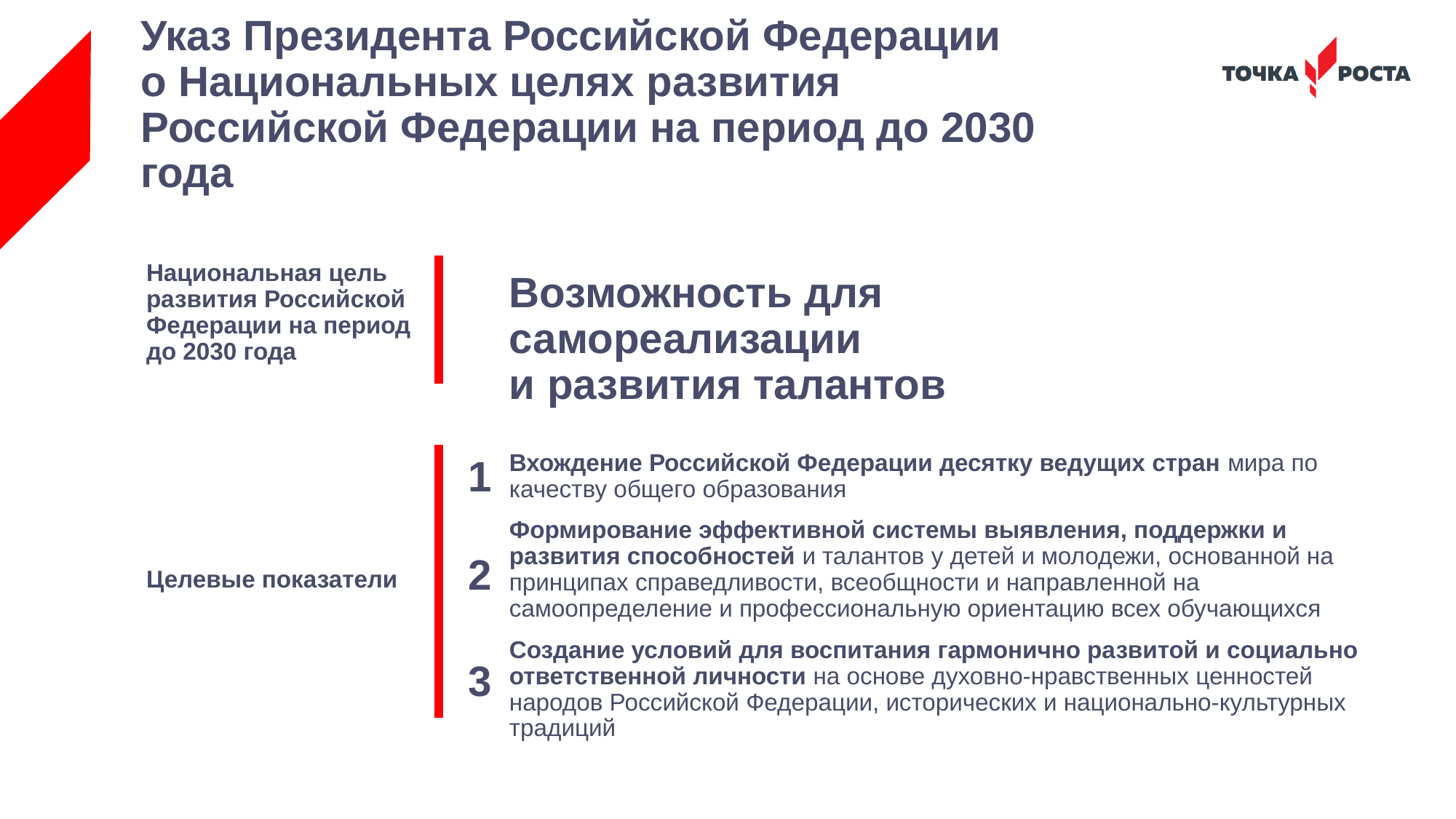

# Указ Президента Российской Федерации о Национальных целях развития Российской Федерации на период до 2030 года
Национальная цель
развития Российской Федерации на период
до 2030 года
Возможность для самореализации
и развития талантов
Вхождение Российской Федерации десятку ведущих стран мира по качеству общего образования
Формирование эффективной системы выявления, поддержки и развития способностей и талантов у детей и молодежи, основанной на принципах справедливости, всеобщности и направленной на самоопределение и профессиональную ориентацию всех обучающихся
Создание условий для воспитания гармонично развитой и социально ответственной личности на основе духовно-нравственных ценностей народов Российской Федерации, исторических и национально-культурных традиций
1
2
Целевые показатели
3